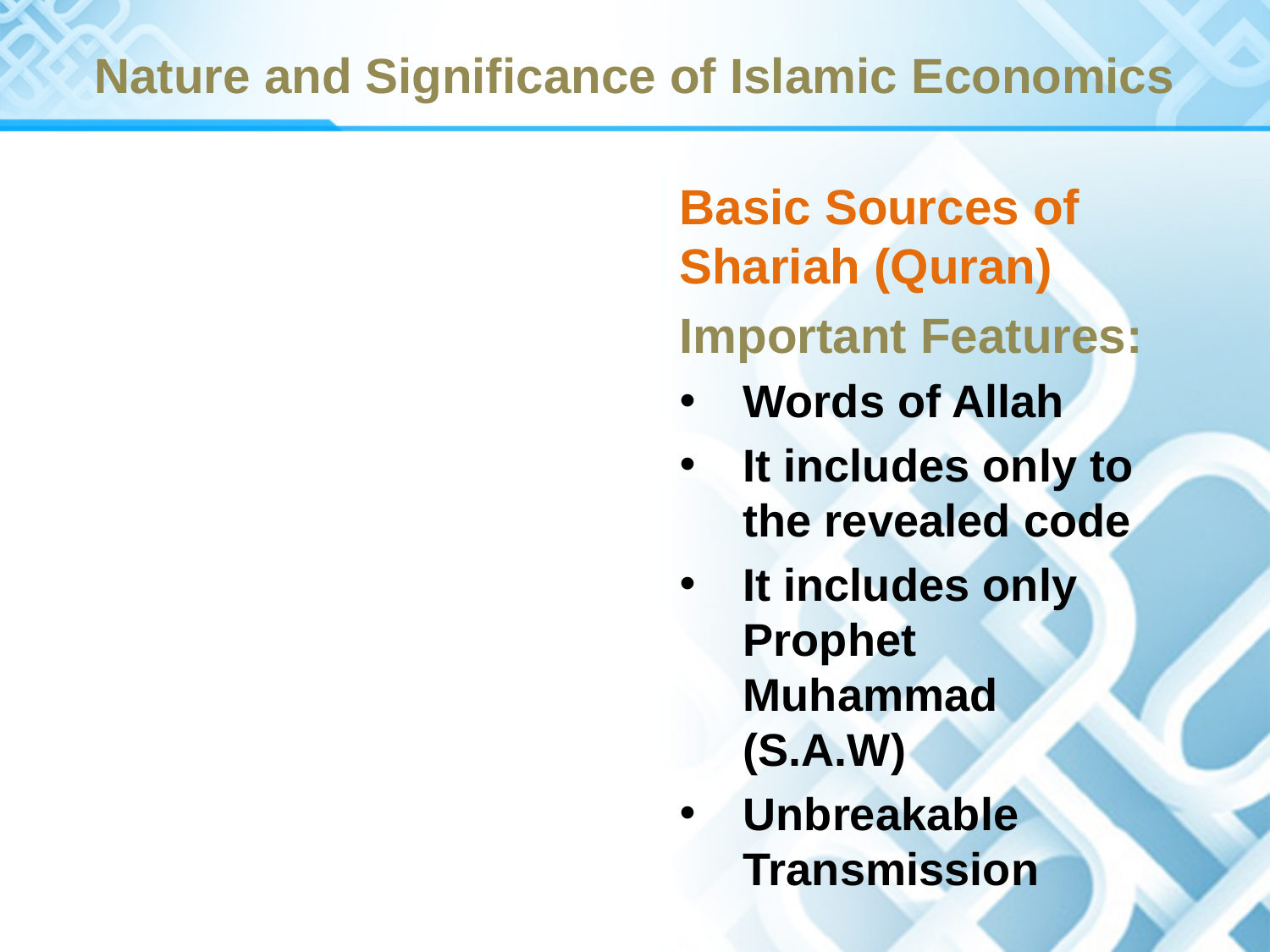

Nature and Significance of Islamic Economics
Basic Sources of Shariah (Quran)
Important Features:
Words of Allah
It includes only to the revealed code
It includes only Prophet Muhammad (S.A.W)
Unbreakable Transmission